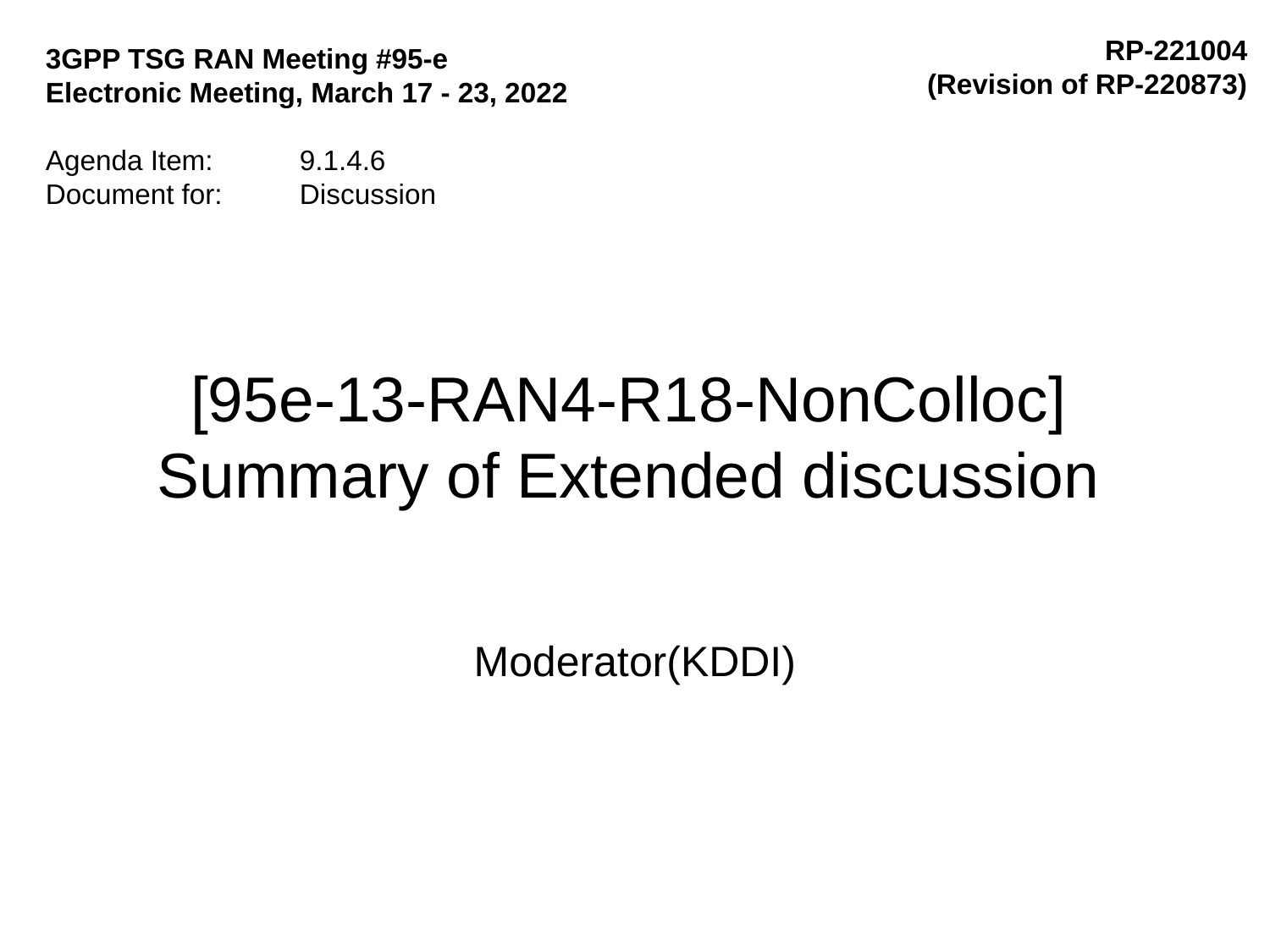

RP-221004
(Revision of RP-220873)
3GPP TSG RAN Meeting #95-e
Electronic Meeting, March 17 - 23, 2022

Agenda Item:	9.1.4.6
Document for:	Discussion
# [95e-13-RAN4-R18-NonColloc] Summary of Extended discussion
Moderator(KDDI)